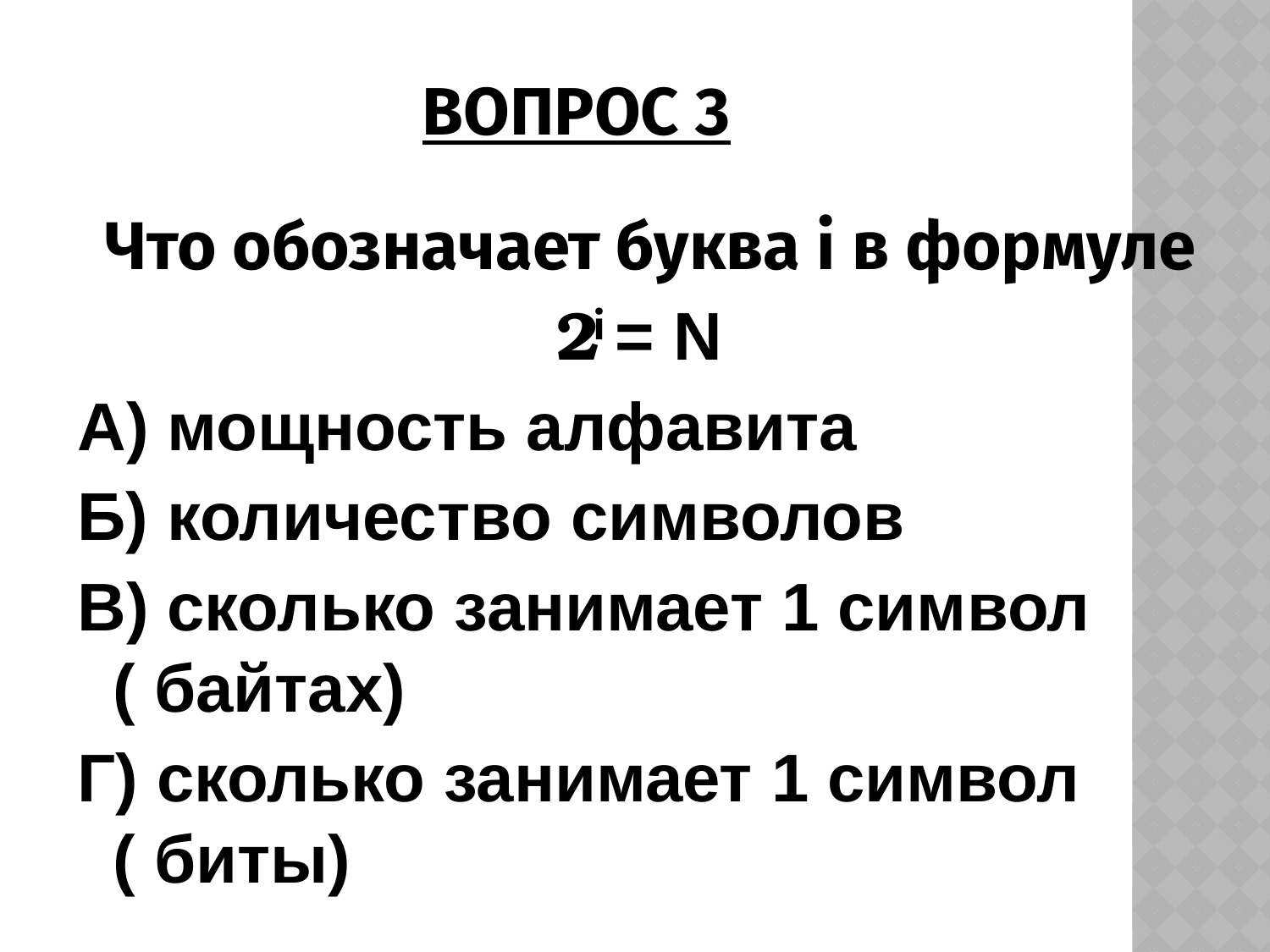

# Вопрос 3
Что обозначает буква i в формуле
2i = N
А) мощность алфавита
Б) количество символов
В) сколько занимает 1 символ ( байтах)
Г) сколько занимает 1 символ ( биты)